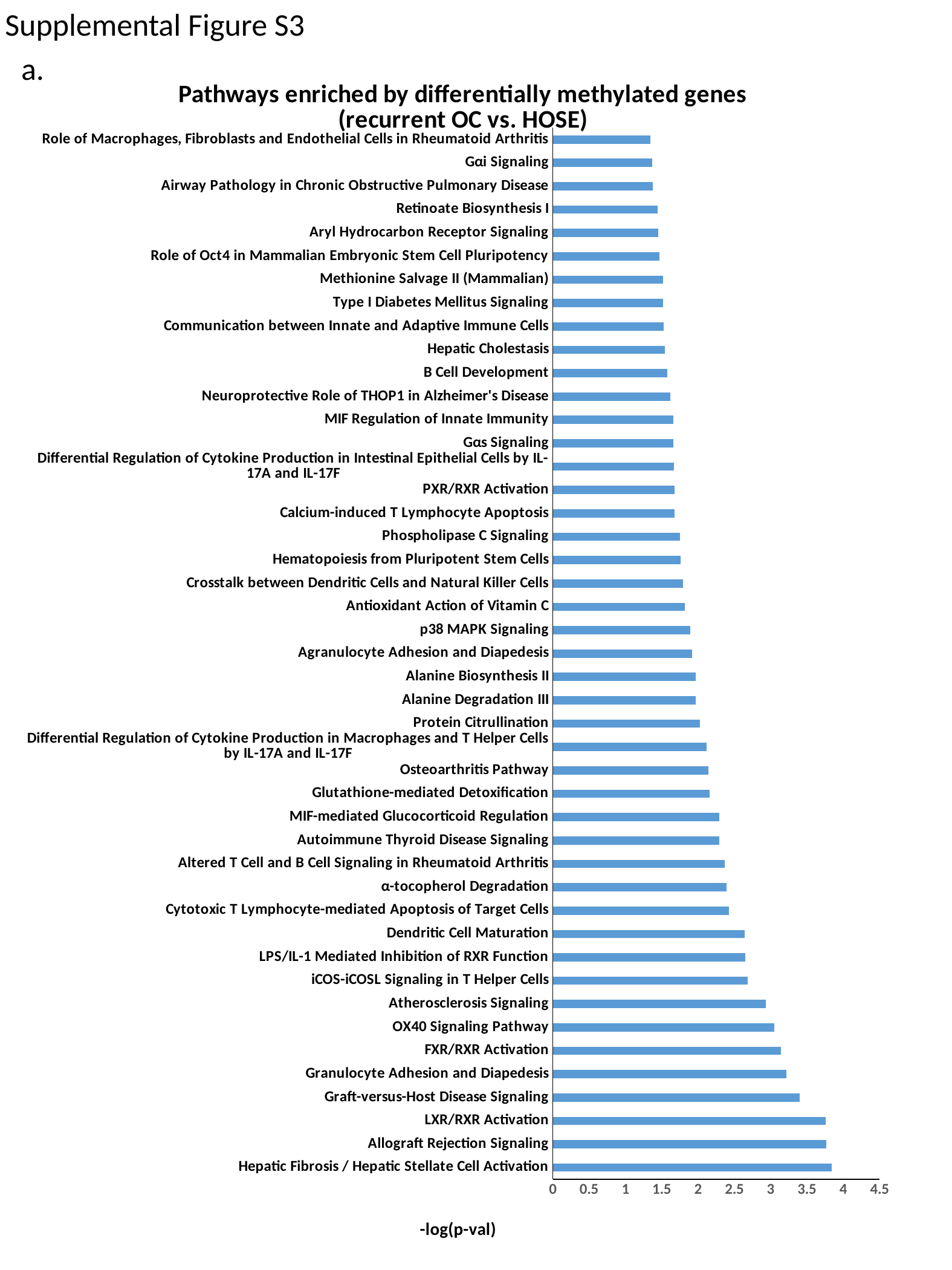

Supplemental Figure S3
a.

### Chart: Pathways enriched by differentially methylated genes
(recurrent OC vs. HOSE)

| Category |  |
|---|---|
| Hepatic Fibrosis / Hepatic Stellate Cell Activation | 3.84 |
| Allograft Rejection Signaling | 3.77 |
| LXR/RXR Activation | 3.76 |
| Graft-versus-Host Disease Signaling | 3.4 |
| Granulocyte Adhesion and Diapedesis | 3.22 |
| FXR/RXR Activation | 3.14 |
| OX40 Signaling Pathway | 3.05 |
| Atherosclerosis Signaling | 2.93 |
| iCOS-iCOSL Signaling in T Helper Cells | 2.68 |
| LPS/IL-1 Mediated Inhibition of RXR Function | 2.65 |
| Dendritic Cell Maturation | 2.64 |
| Cytotoxic T Lymphocyte-mediated Apoptosis of Target Cells | 2.43 |
| α-tocopherol Degradation | 2.39 |
| Altered T Cell and B Cell Signaling in Rheumatoid Arthritis | 2.37 |
| Autoimmune Thyroid Disease Signaling | 2.29 |
| MIF-mediated Glucocorticoid Regulation | 2.29 |
| Glutathione-mediated Detoxification | 2.16 |
| Osteoarthritis Pathway | 2.14 |
| Differential Regulation of Cytokine Production in Macrophages and T Helper Cells by IL-17A and IL-17F | 2.12 |
| Protein Citrullination | 2.03 |
| Alanine Degradation III | 1.97 |
| Alanine Biosynthesis II | 1.97 |
| Agranulocyte Adhesion and Diapedesis | 1.92 |
| p38 MAPK Signaling | 1.89 |
| Antioxidant Action of Vitamin C | 1.82 |
| Crosstalk between Dendritic Cells and Natural Killer Cells | 1.79 |
| Hematopoiesis from Pluripotent Stem Cells | 1.76 |
| Phospholipase C Signaling | 1.75 |
| Calcium-induced T Lymphocyte Apoptosis | 1.68 |
| PXR/RXR Activation | 1.68 |
| Differential Regulation of Cytokine Production in Intestinal Epithelial Cells by IL-17A and IL-17F | 1.67 |
| Gαs Signaling | 1.66 |
| MIF Regulation of Innate Immunity | 1.66 |
| Neuroprotective Role of THOP1 in Alzheimer's Disease | 1.62 |
| B Cell Development | 1.58 |
| Hepatic Cholestasis | 1.54 |
| Communication between Innate and Adaptive Immune Cells | 1.53 |
| Type I Diabetes Mellitus Signaling | 1.52 |
| Methionine Salvage II (Mammalian) | 1.52 |
| Role of Oct4 in Mammalian Embryonic Stem Cell Pluripotency | 1.47 |
| Aryl Hydrocarbon Receptor Signaling | 1.45 |
| Retinoate Biosynthesis I | 1.44 |
| Airway Pathology in Chronic Obstructive Pulmonary Disease | 1.38 |
| Gαi Signaling | 1.37 |
| Role of Macrophages, Fibroblasts and Endothelial Cells in Rheumatoid Arthritis | 1.34 |